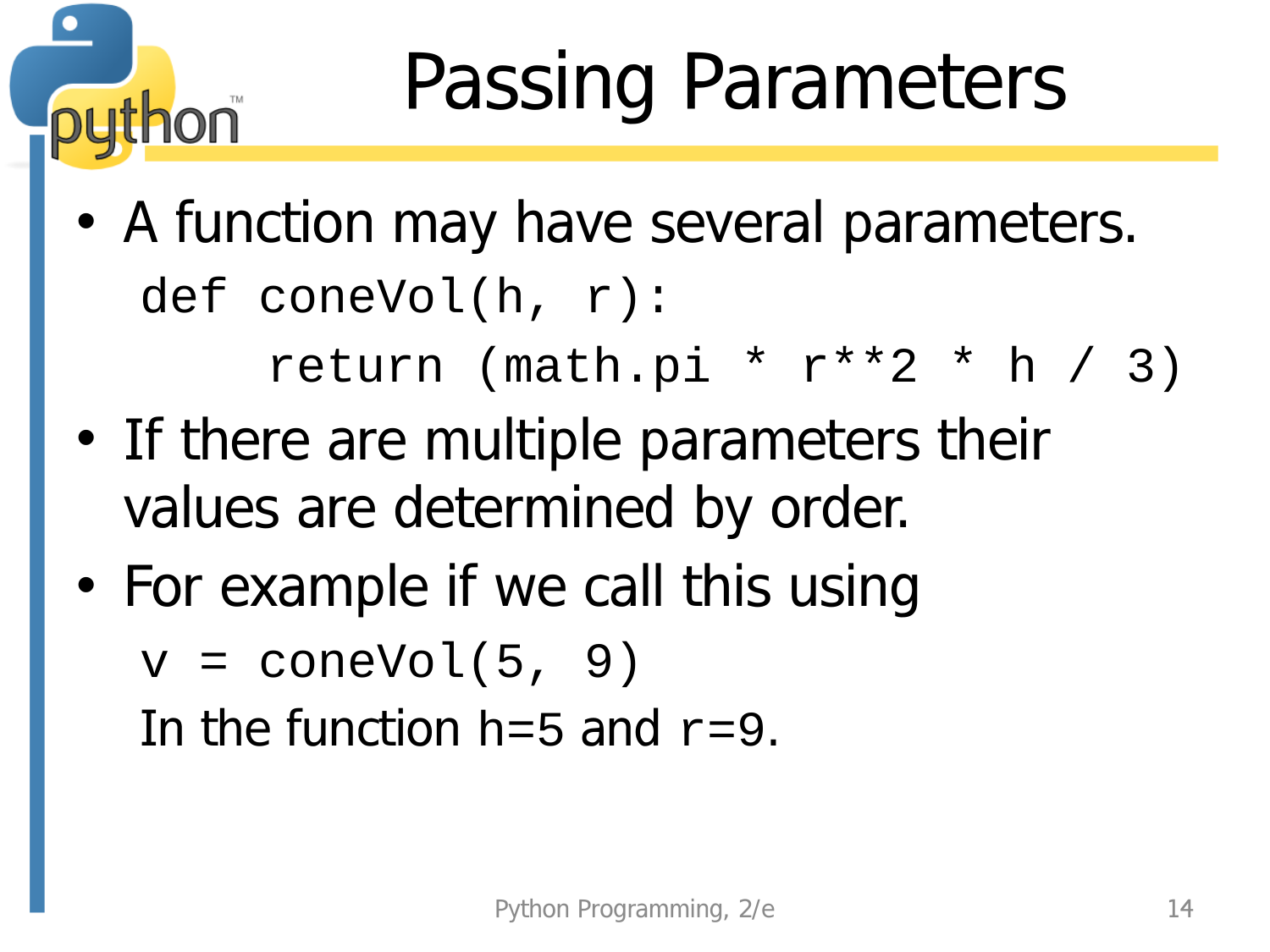

# Passing Parameters
A function may have several parameters.
def coneVol(h, r):
	return (math.pi * r**2 * h / 3)
If there are multiple parameters their values are determined by order.
For example if we call this using
v = coneVol(5, 9)
In the function h=5 and r=9.
Python Programming, 2/e
14